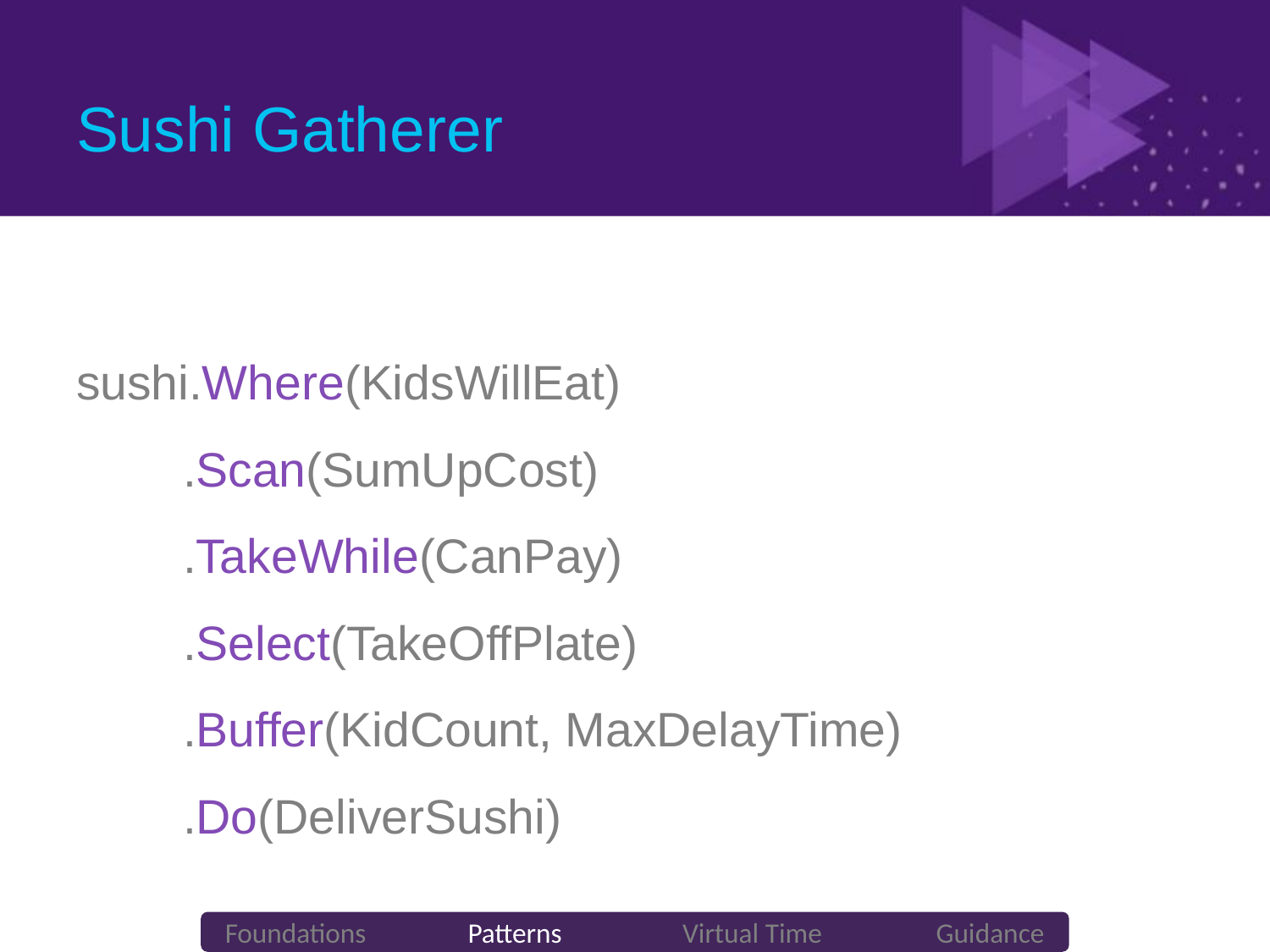

# Sushi Gatherer
sushi.Where(KidsWillEat)
        .Scan(SumUpCost)
        .TakeWhile(CanPay)
        .Select(TakeOffPlate)
        .Buffer(KidCount, MaxDelayTime)
        .Do(DeliverSushi)
Foundations                Patterns                   Virtual Time                  Guidance